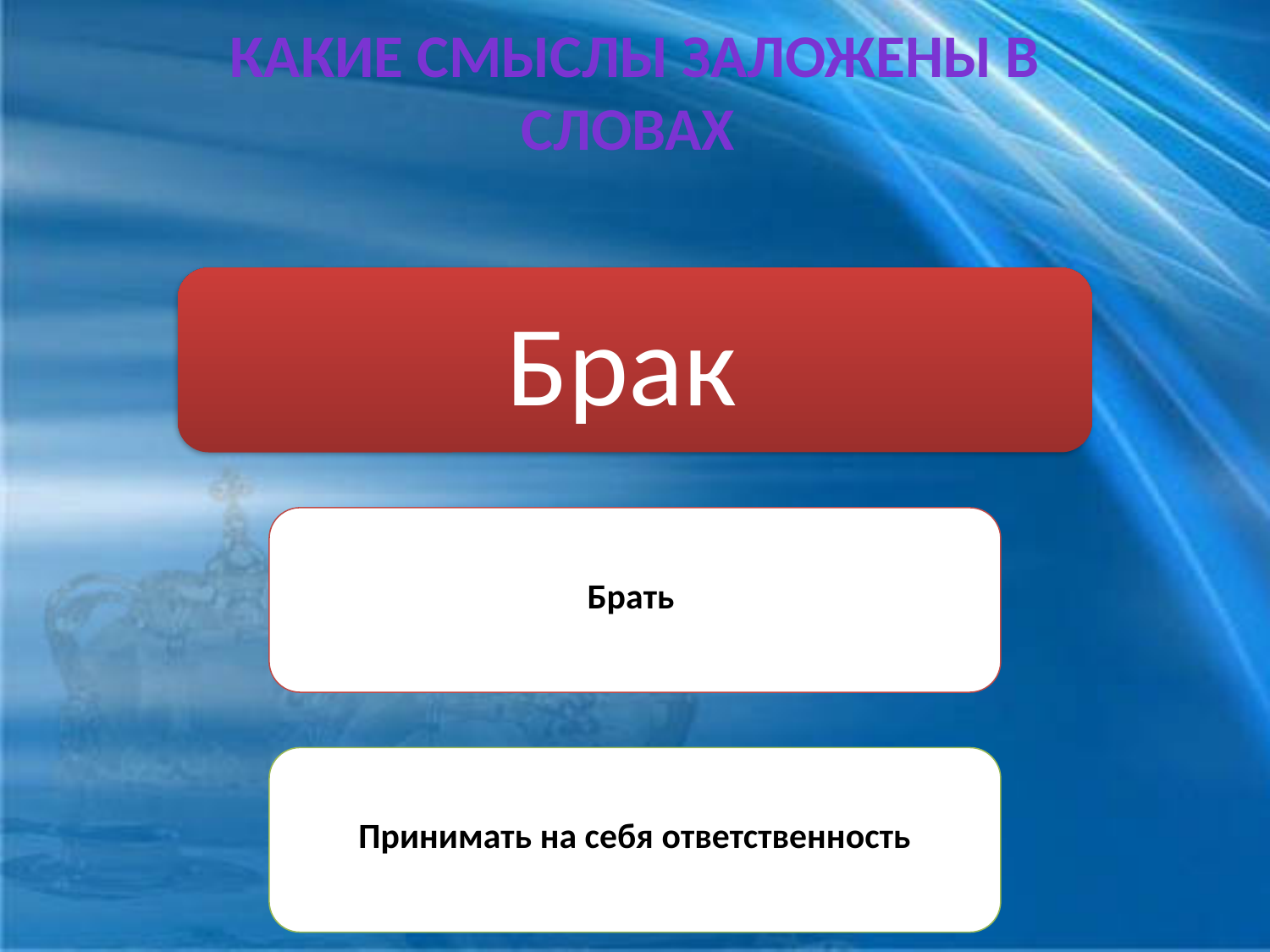

# Какие смыслы заложены в словах
Брак
Брать
Принимать на себя ответственность